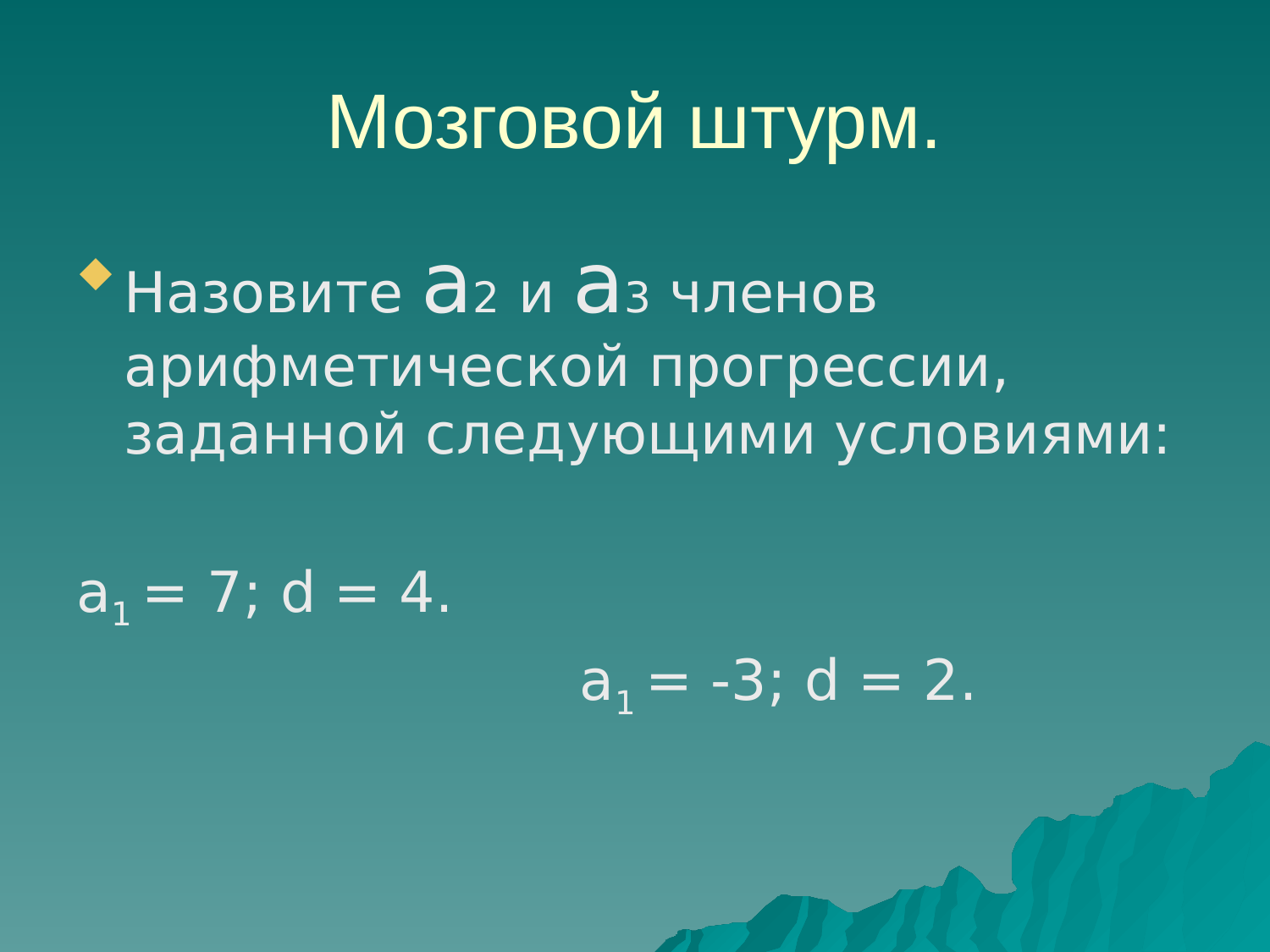

# Мозговой штурм.
Назовите а2 и а3 членов арифметической прогрессии, заданной следующими условиями:

а1 = 7; d = 4.
                            a1 = -3; d = 2.